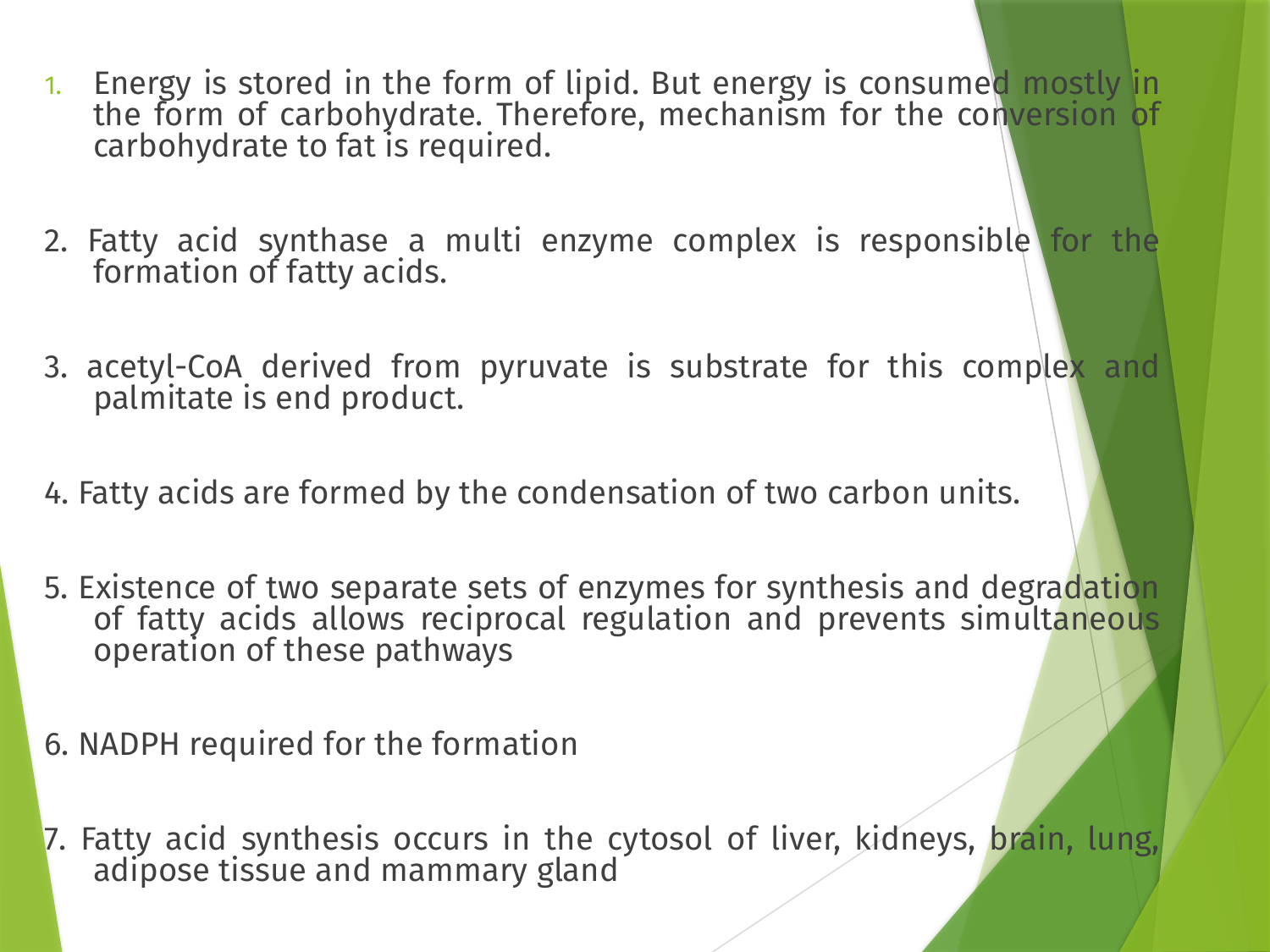

Energy is stored in the form of lipid. But energy is consumed mostly in the form of carbohydrate. Therefore, mechanism for the conversion of carbohydrate to fat is required.

2. Fatty acid synthase a multi enzyme complex is responsible for the formation of fatty acids.

3. acetyl-CoA derived from pyruvate is substrate for this complex and palmitate is end product.

4. Fatty acids are formed by the condensation of two carbon units.

5. Existence of two separate sets of enzymes for synthesis and degradation of fatty acids allows reciprocal regulation and prevents simultaneous operation of these pathways

6. NADPH required for the formation

7. Fatty acid synthesis occurs in the cytosol of liver, kidneys, brain, lung, adipose tissue and mammary gland